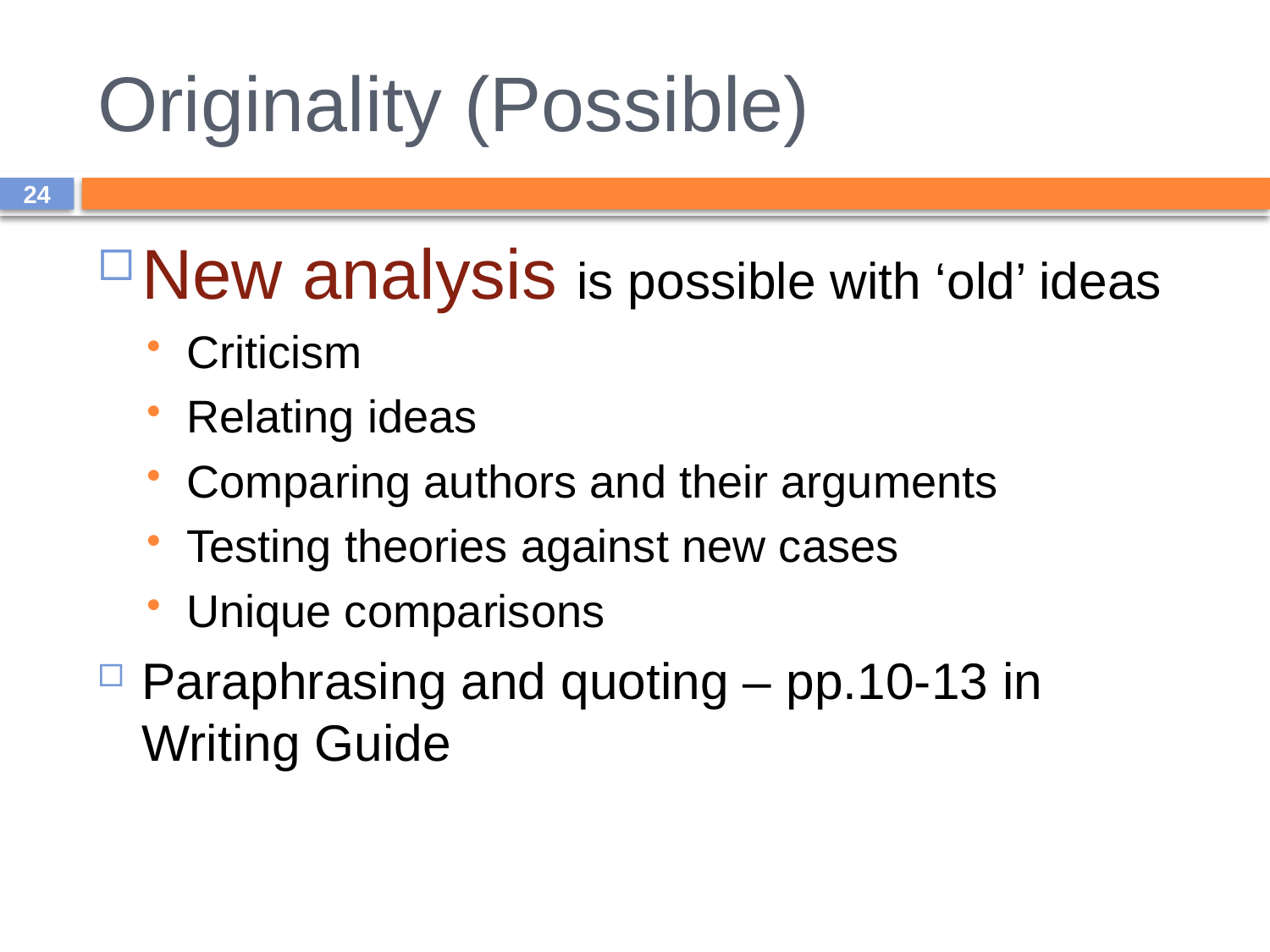

# Originality (Possible)
24
New analysis is possible with ‘old’ ideas
Criticism
Relating ideas
Comparing authors and their arguments
Testing theories against new cases
Unique comparisons
Paraphrasing and quoting – pp.10-13 in Writing Guide